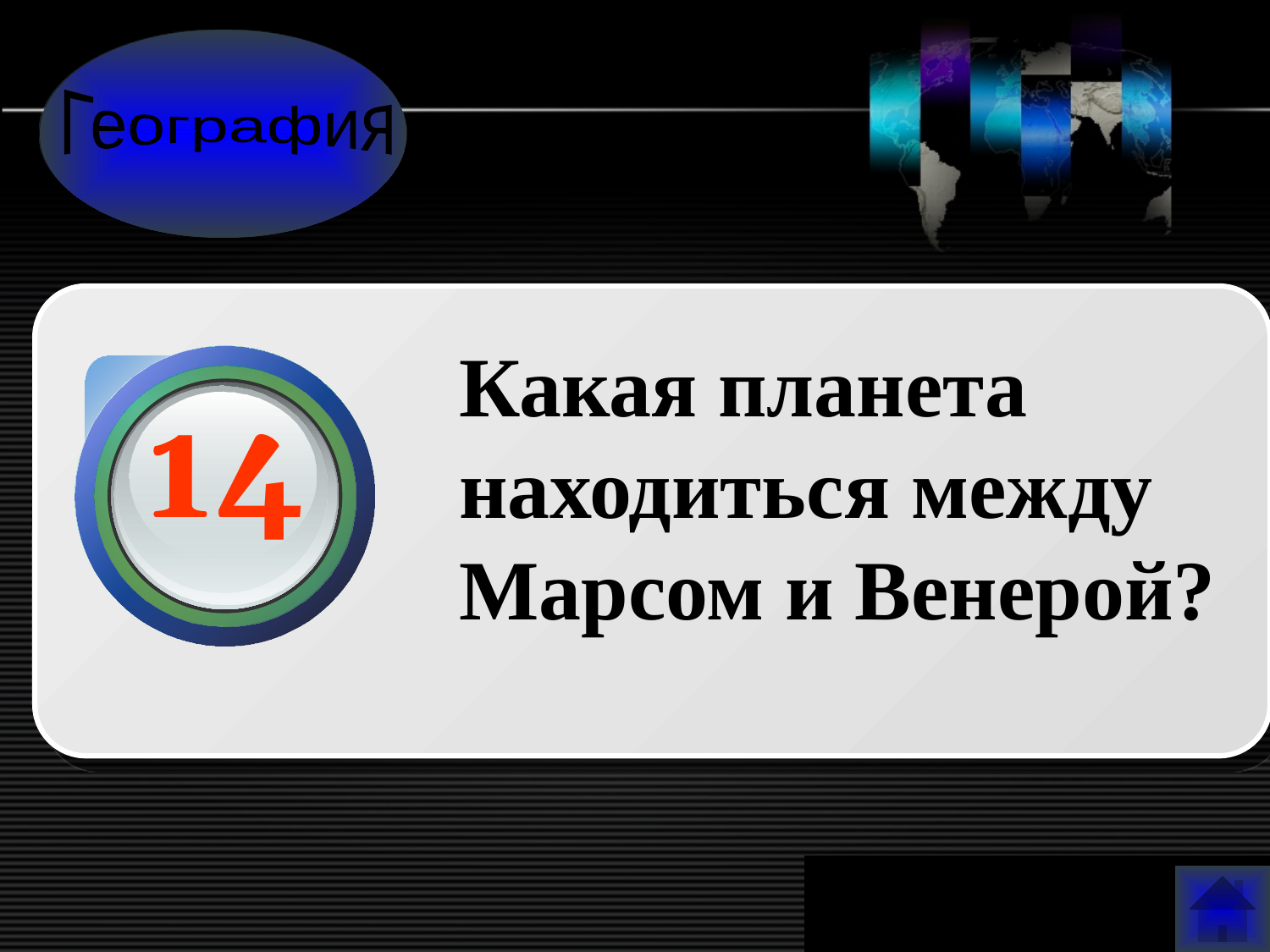

География

Какая планета находиться между Марсом и Венерой?

14

www.themegallery.com